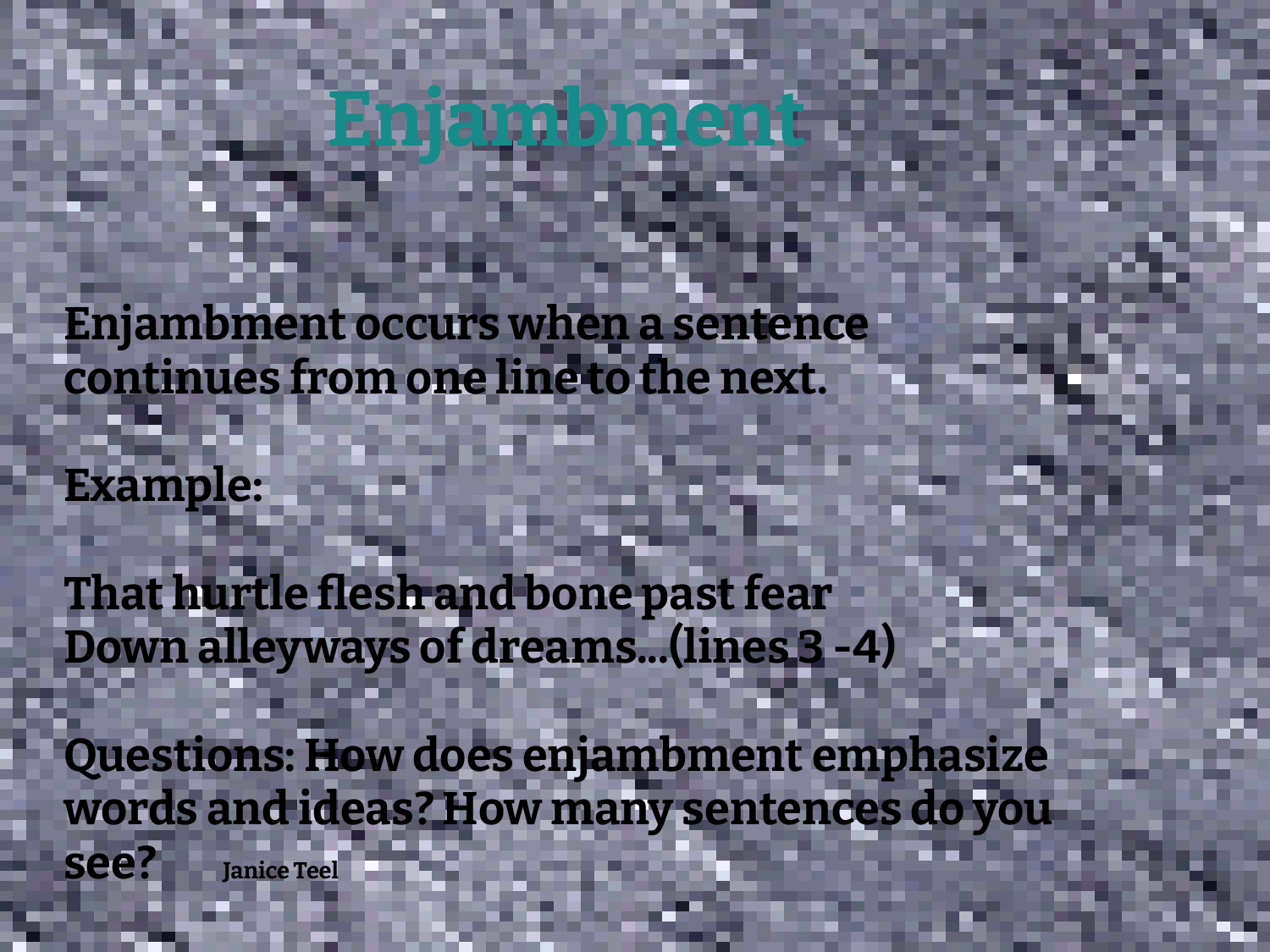

# Enjambment
Enjambment occurs when a sentence continues from one line to the next.

Example:

That hurtle flesh and bone past fear
Down alleyways of dreams...(lines 3 -4)

Questions: How does enjambment emphasize words and ideas? How many sentences do you see?        Janice Teel